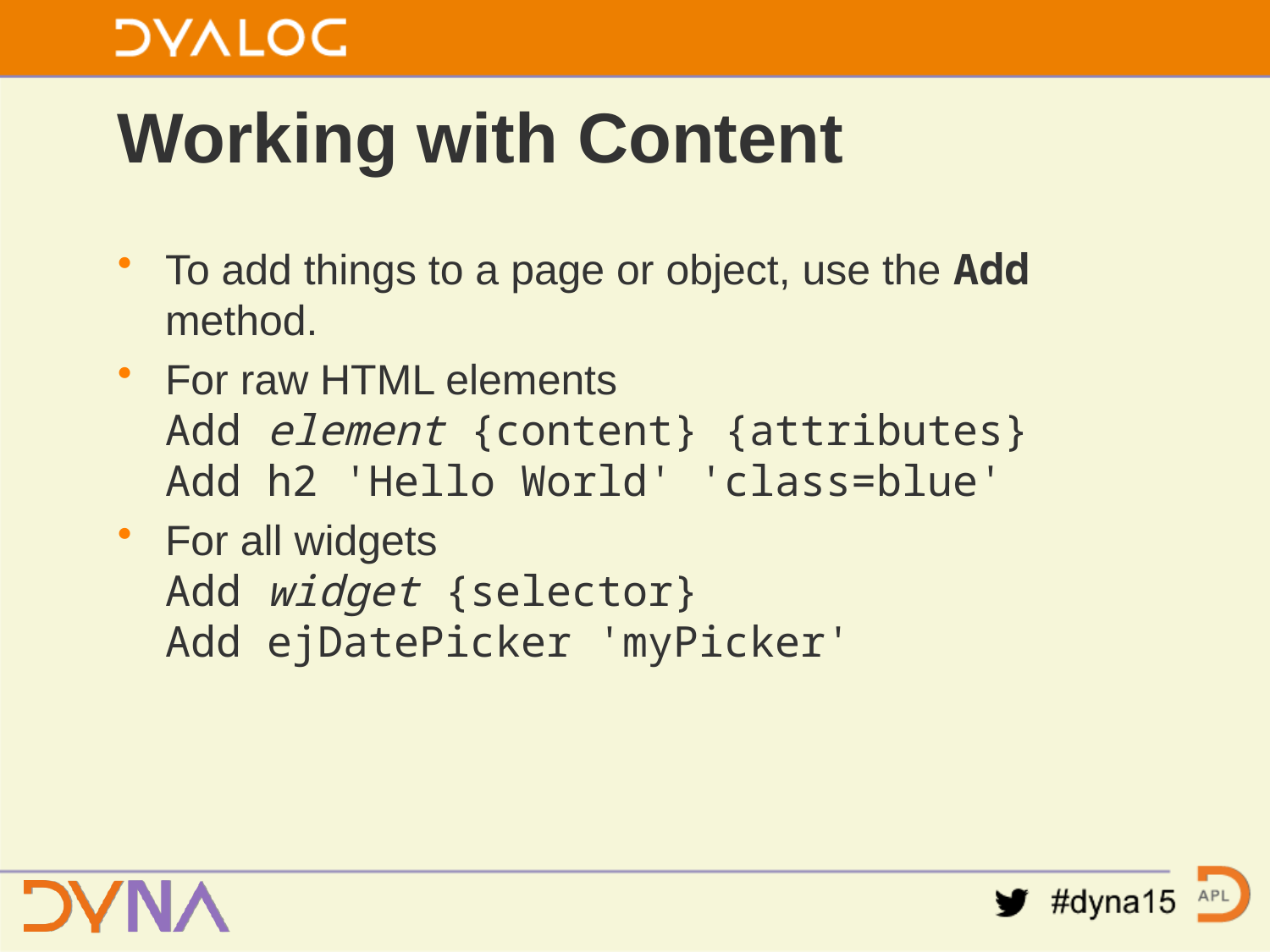

# Working with Content
To add things to a page or object, use the Add method.
For raw HTML elements
Add element {content} {attributes}
Add h2 'Hello World' 'class=blue'
For all widgets
Add widget {selector}
Add ejDatePicker 'myPicker'